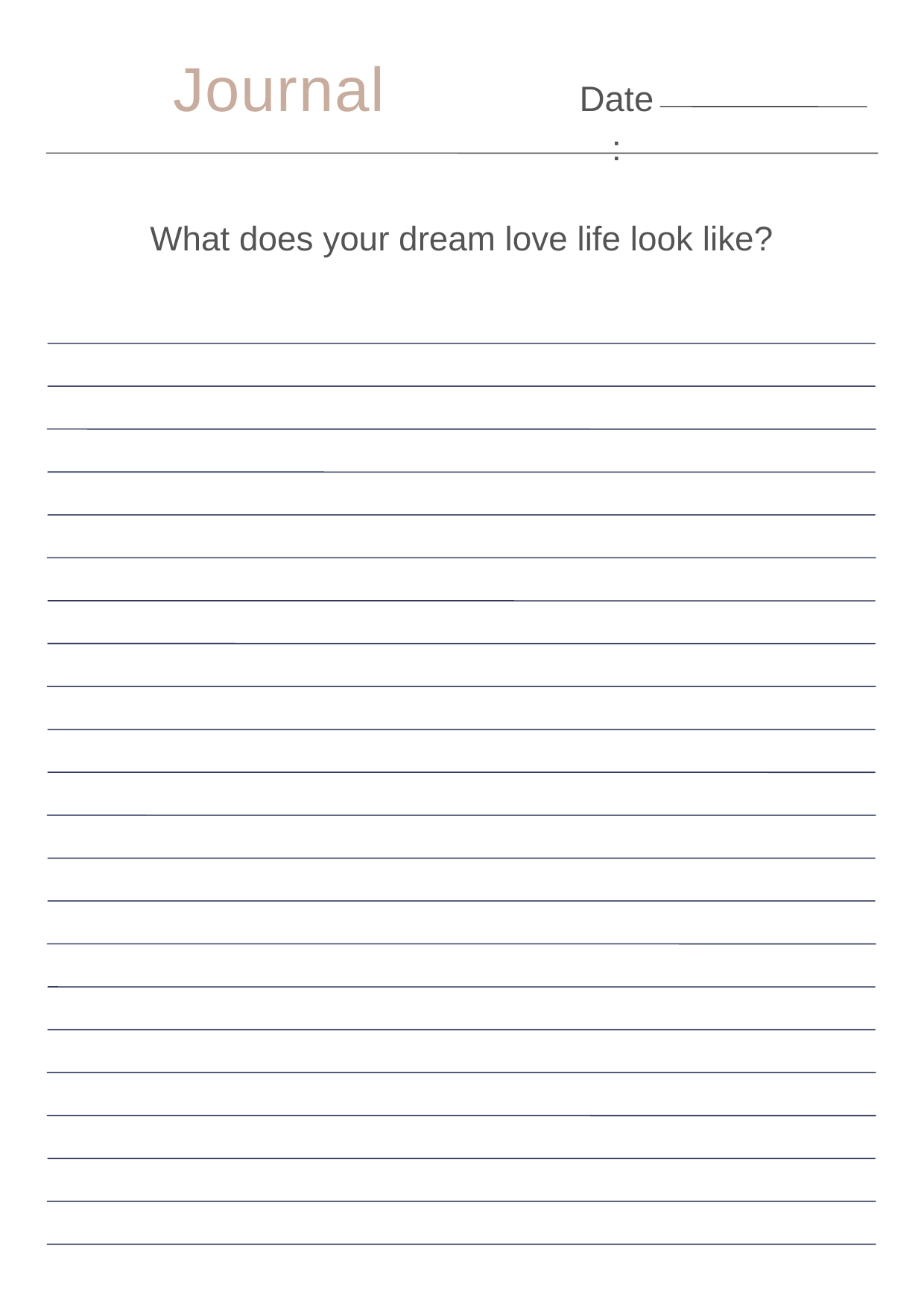

Journal
Date:

What does your dream love life look like?